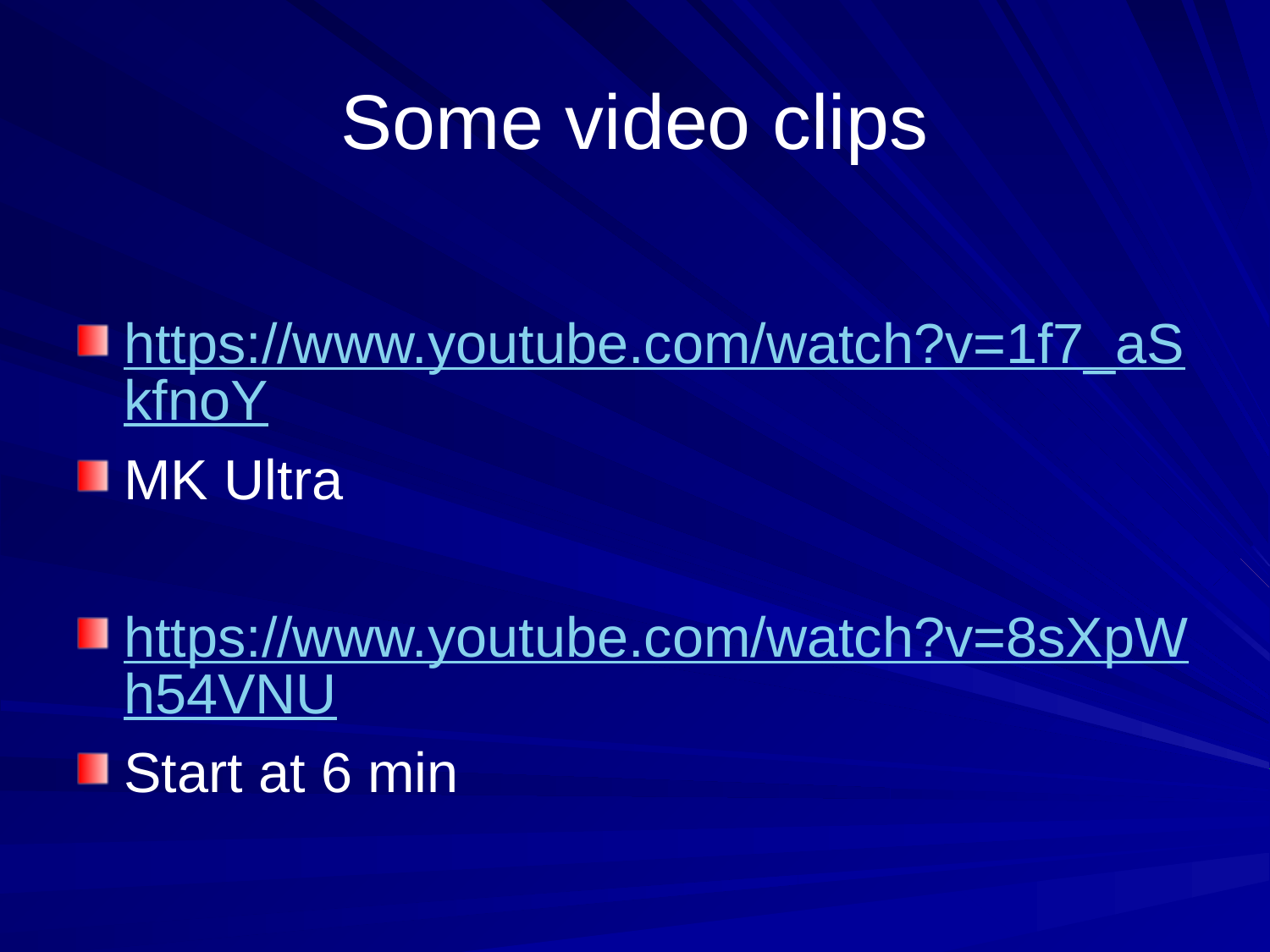

# Some video clips

https://www.youtube.com/watch?v=1f7_aSkfnoY
MK Ultra

https://www.youtube.com/watch?v=8sXpWh54VNU
Start at 6 min